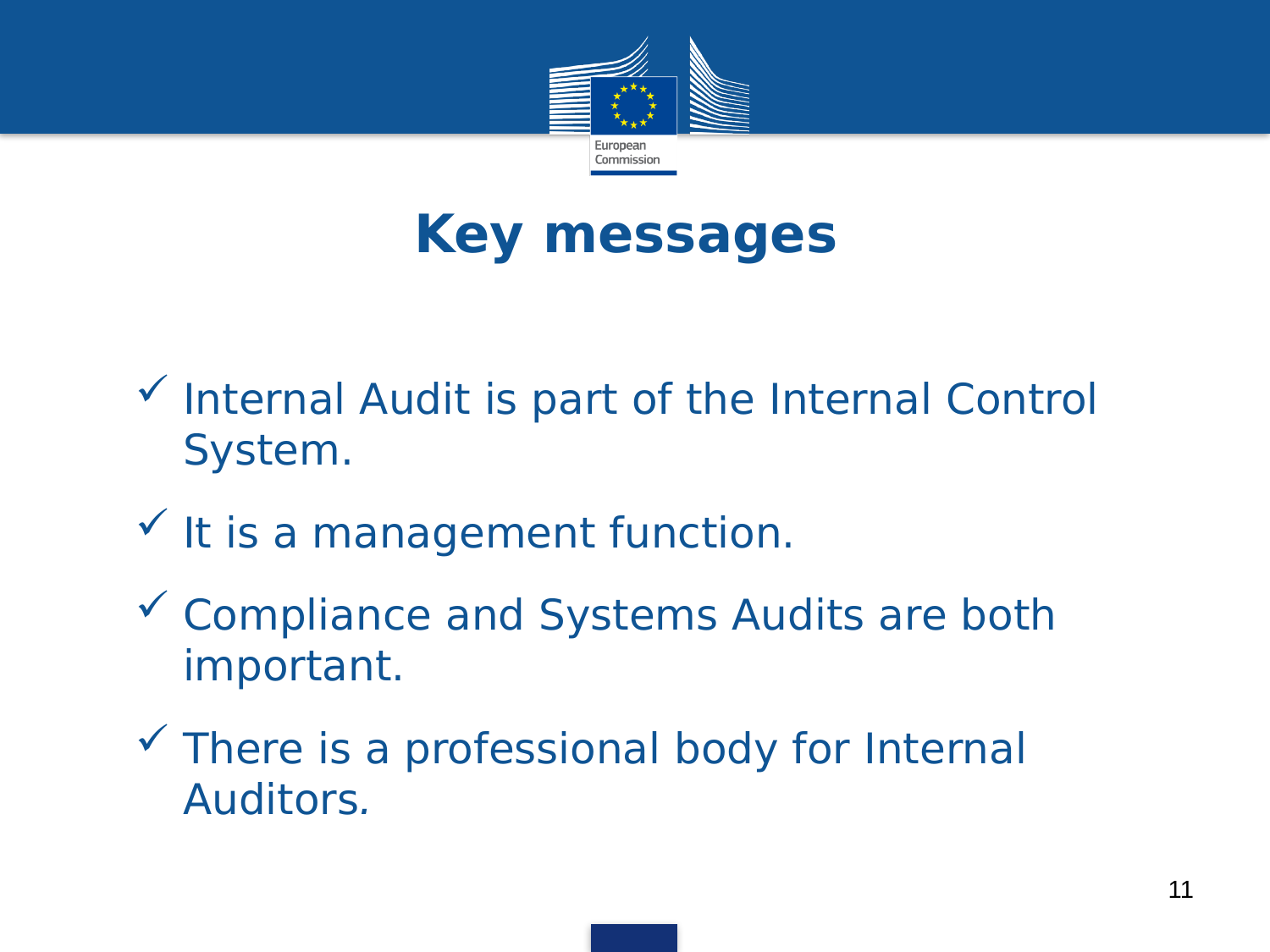

# Key messages
Internal Audit is part of the Internal Control System.
It is a management function.
Compliance and Systems Audits are both important.
There is a professional body for Internal Auditors.
11